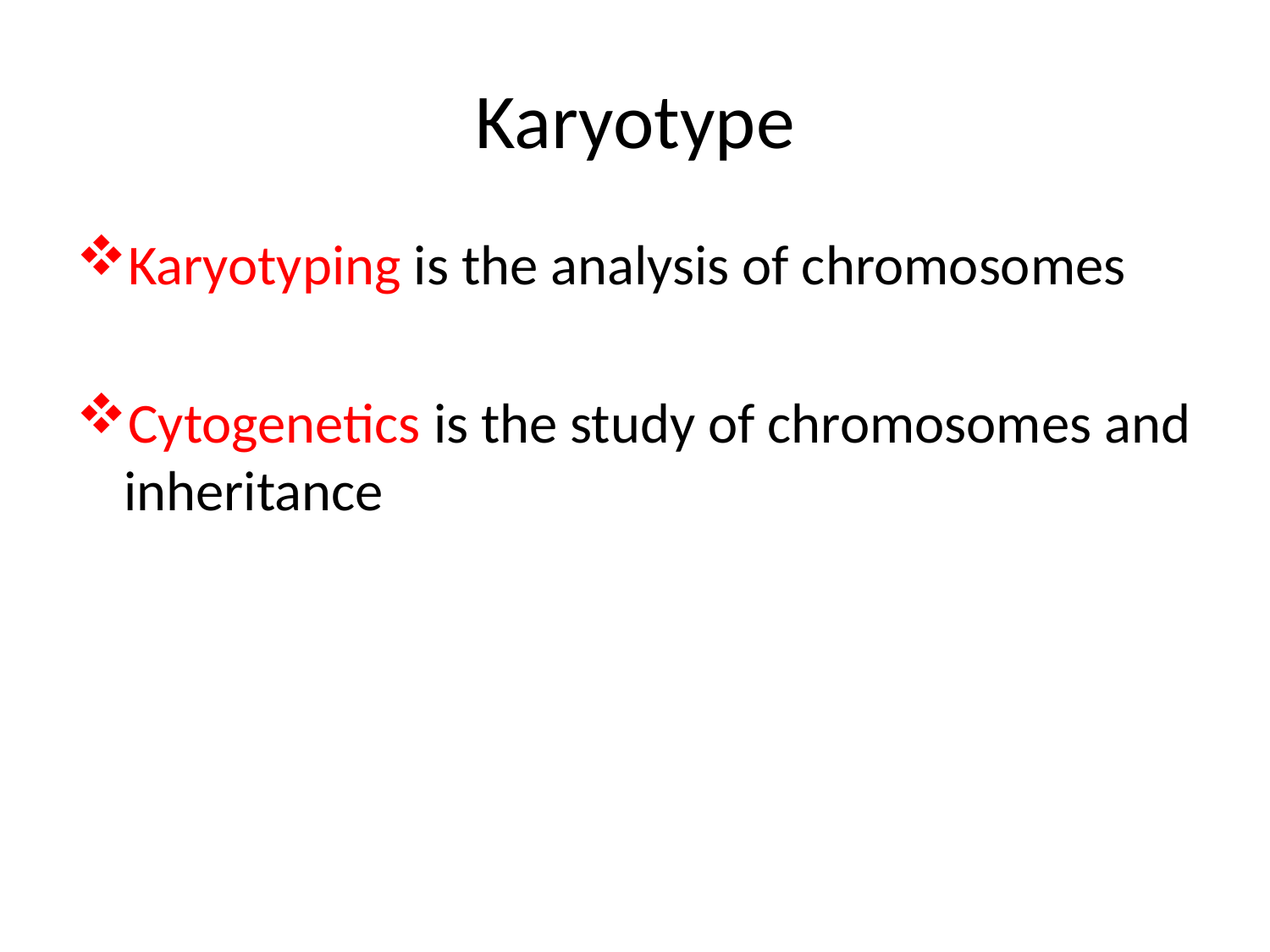

# Karyotype
Karyotyping is the analysis of chromosomes

Cytogenetics is the study of chromosomes and inheritance